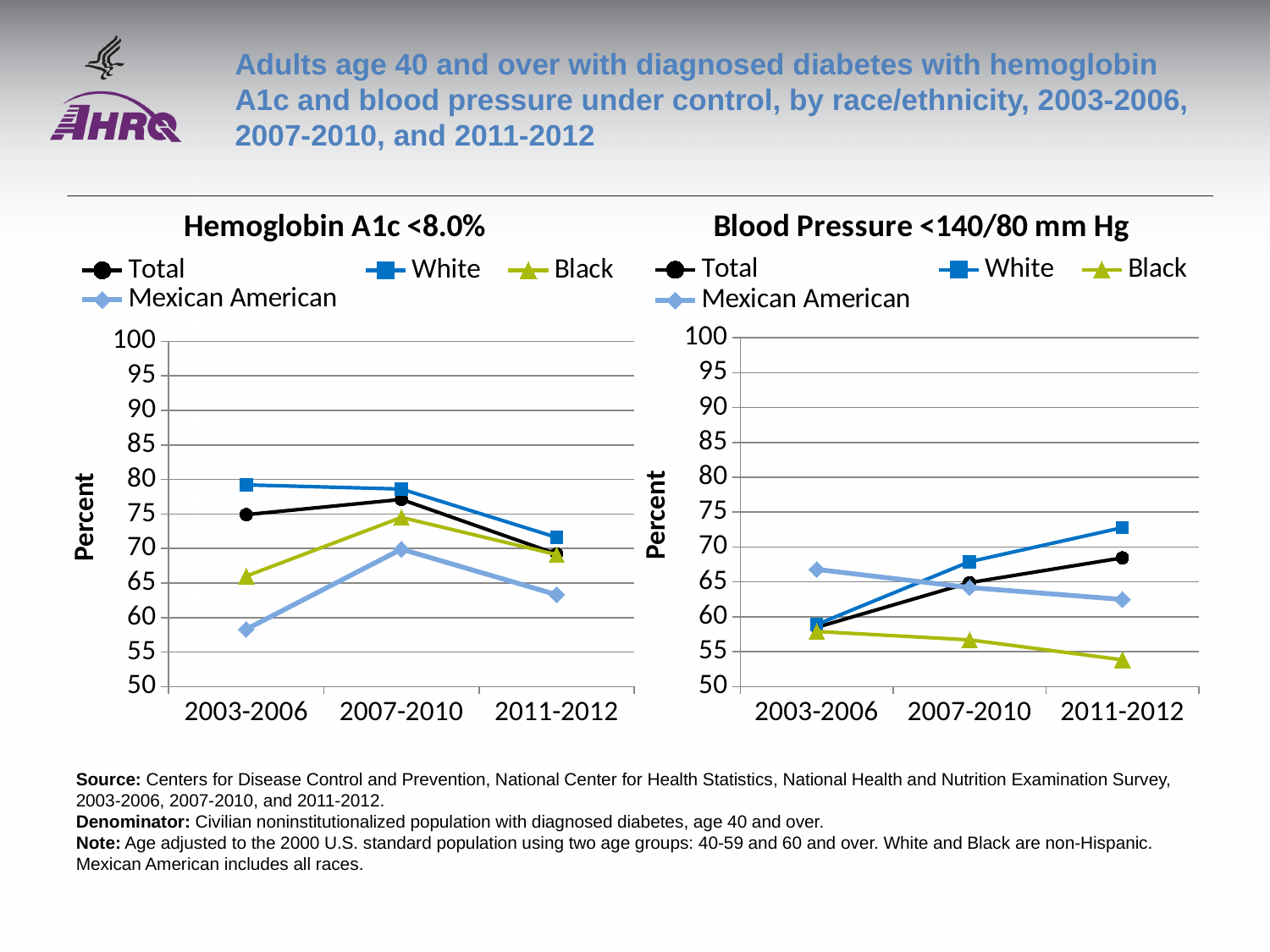

# Adults age 40 and over with diagnosed diabetes with hemoglobin A1c and blood pressure under control, by race/ethnicity, 2003-2006, 2007-2010, and 2011-2012

### Chart: Hemoglobin A1c <8.0%

| Category | Total | White | Black | Mexican American |
|---|---|---|---|---|
| 2003-2006 | 74.9 | 79.2 | 66.0 | 58.3 |
| 2007-2010 | 77.1 | 78.6 | 74.5 | 69.9 |
| 2011-2012 | 69.2 | 71.6 | 69.1 | 63.3 |

### Chart: Blood Pressure <140/80 mm Hg

| Category | Total | White | Black | Mexican American |
|---|---|---|---|---|
| 2003-2006 | 58.5 | 58.9 | 57.9 | 66.8 |
| 2007-2010 | 64.9 | 67.9 | 56.7 | 64.2 |
| 2011-2012 | 68.4539931889546 | 72.7823168036065 | 53.8436971125371 | 62.4958668086536 |
Source: Centers for Disease Control and Prevention, National Center for Health Statistics, National Health and Nutrition Examination Survey, 2003-2006, 2007-2010, and 2011-2012.
Denominator: Civilian noninstitutionalized population with diagnosed diabetes, age 40 and over.
Note: Age adjusted to the 2000 U.S. standard population using two age groups: 40-59 and 60 and over. White and Black are non-Hispanic.  Mexican American includes all races.